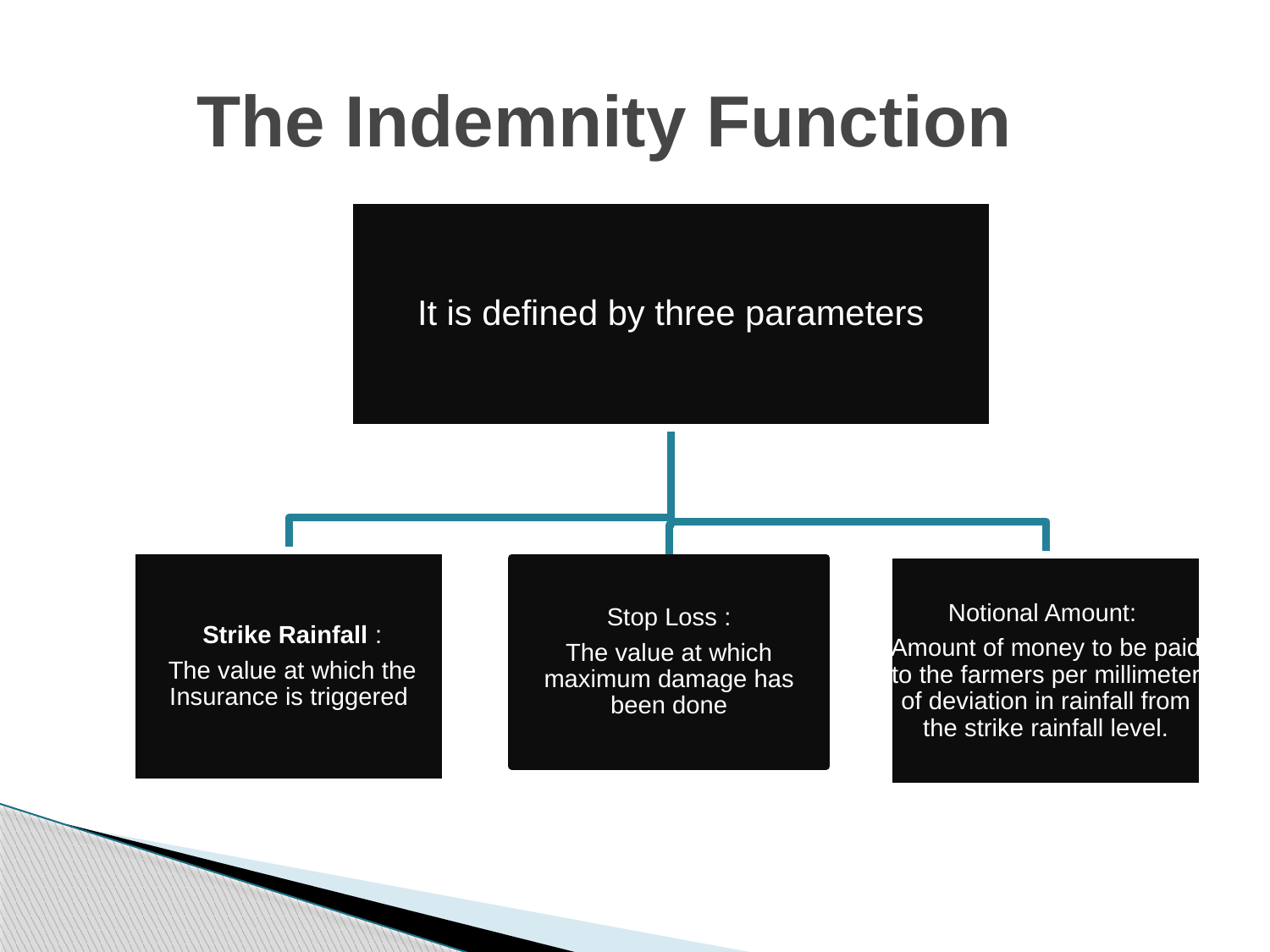

# The Indemnity Function
It is defined by three parameters
 Strike Rainfall :
 The value at which the Insurance is triggered
 Stop Loss :
The value at which maximum damage has been done
Notional Amount:
Amount of money to be paid to the farmers per millimeter of deviation in rainfall from the strike rainfall level.